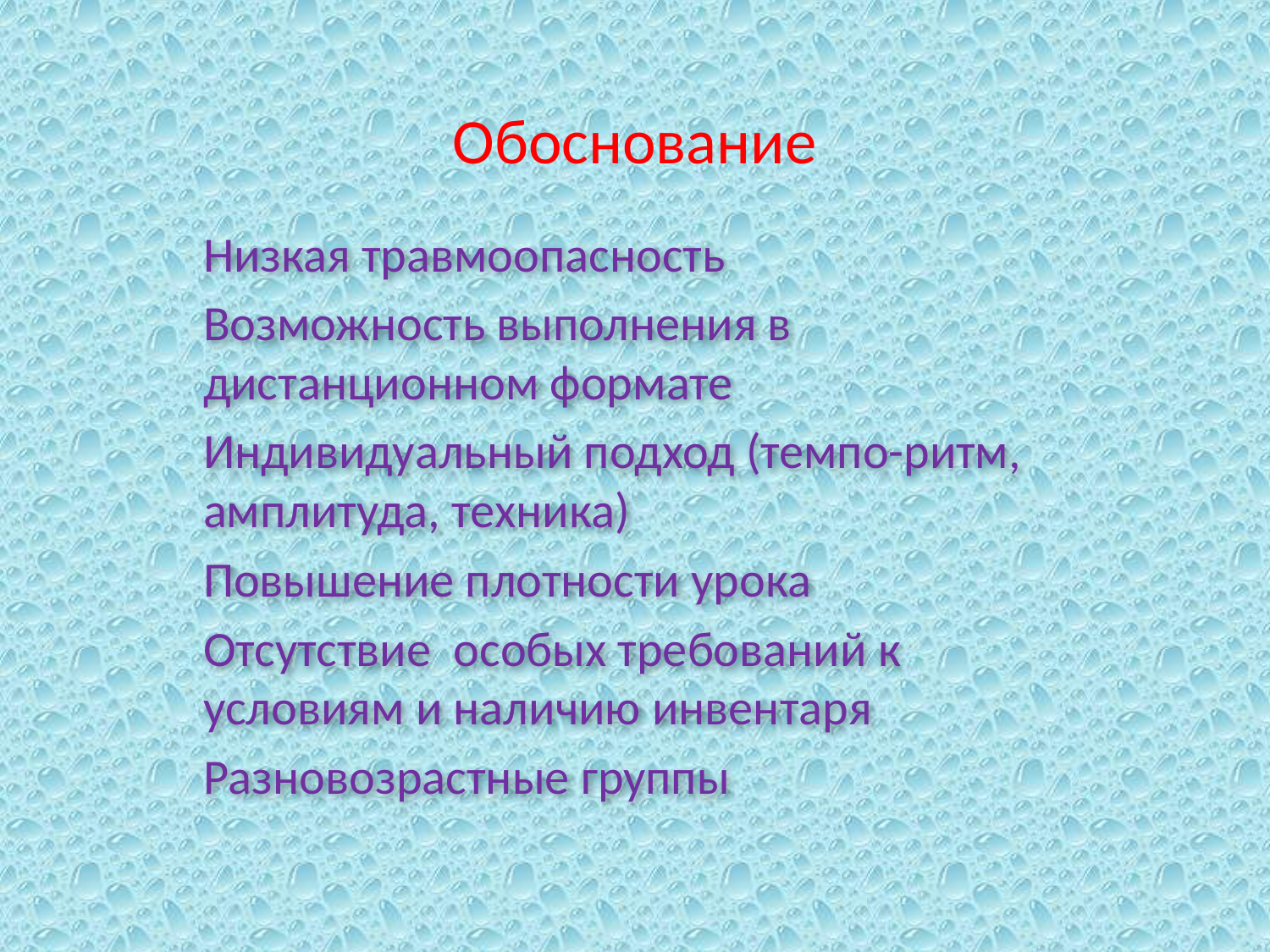

# Обоснование
Низкая травмоопасность
Возможность выполнения в дистанционном формате
Индивидуальный подход (темпо-ритм, амплитуда, техника)
Повышение плотности урока
Отсутствие  особых требований к условиям и наличию инвентаря
Разновозрастные группы